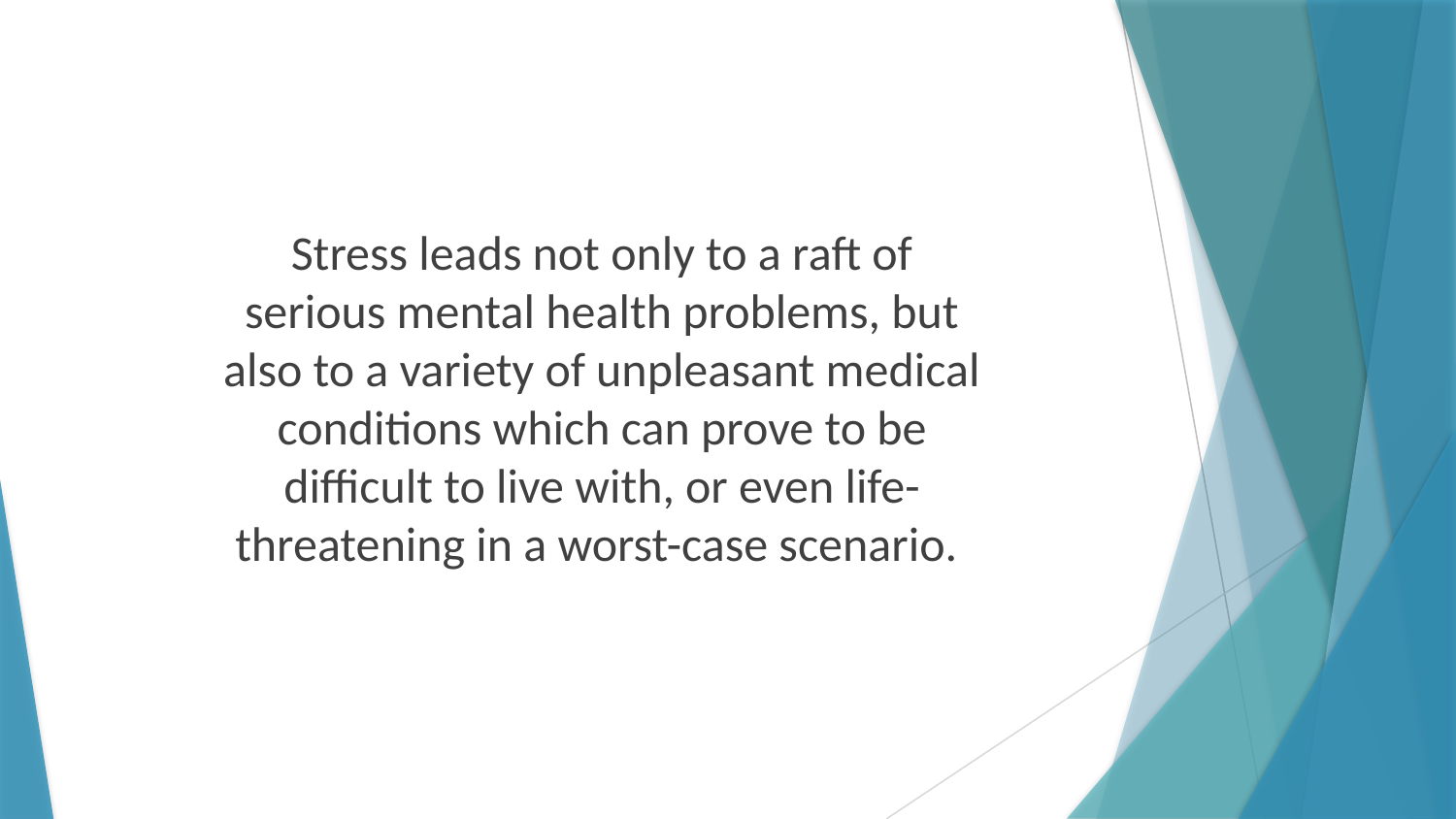

Stress leads not only to a raft of serious mental health problems, but also to a variety of unpleasant medical conditions which can prove to be difficult to live with, or even life-threatening in a worst-case scenario.